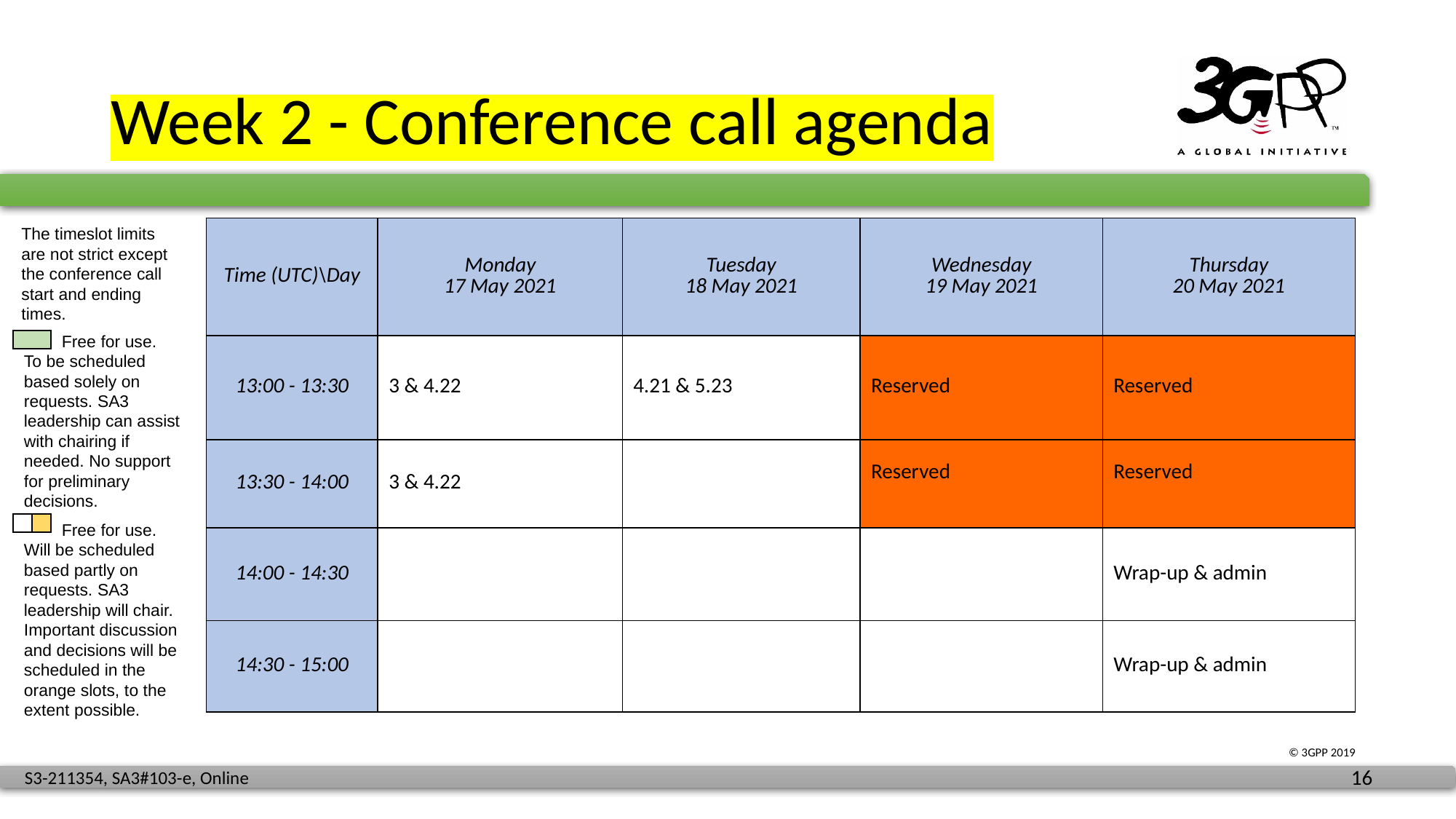

# Week 2 - Conference call agenda
The timeslot limits are not strict except the conference call start and ending times.
| Time (UTC)\Day | Monday 17 May 2021 | Tuesday 18 May 2021 | Wednesday 19 May 2021 | Thursday 20 May 2021 |
| --- | --- | --- | --- | --- |
| 13:00 - 13:30 | 3 & 4.22 | 4.21 & 5.23 | Reserved | Reserved |
| 13:30 - 14:00 | 3 & 4.22 |  | Reserved | Reserved |
| 14:00 - 14:30 |  |  |  | Wrap-up & admin |
| 14:30 - 15:00 |  |  |  | Wrap-up & admin |
        Free for use.
To be scheduled based solely on requests. SA3 leadership can assist with chairing if needed. No support for preliminary decisions.

        Free for use.
Will be scheduled based partly on requests. SA3 leadership will chair. Important discussion and decisions will be scheduled in the orange slots, to the extent possible.